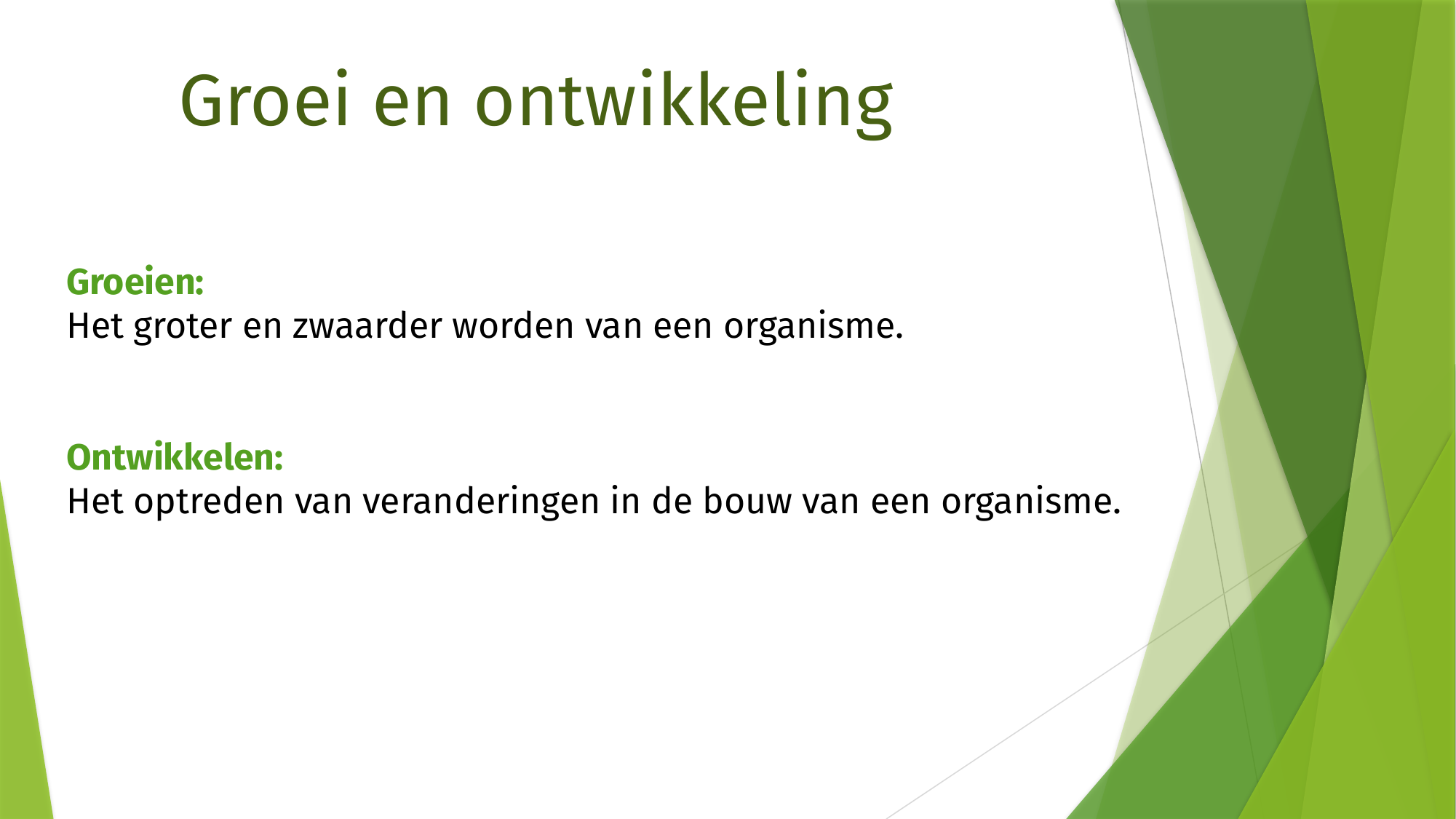

Groei en ontwikkeling
Groeien:
Het groter en zwaarder worden van een organisme.
Ontwikkelen:
Het optreden van veranderingen in de bouw van een organisme.